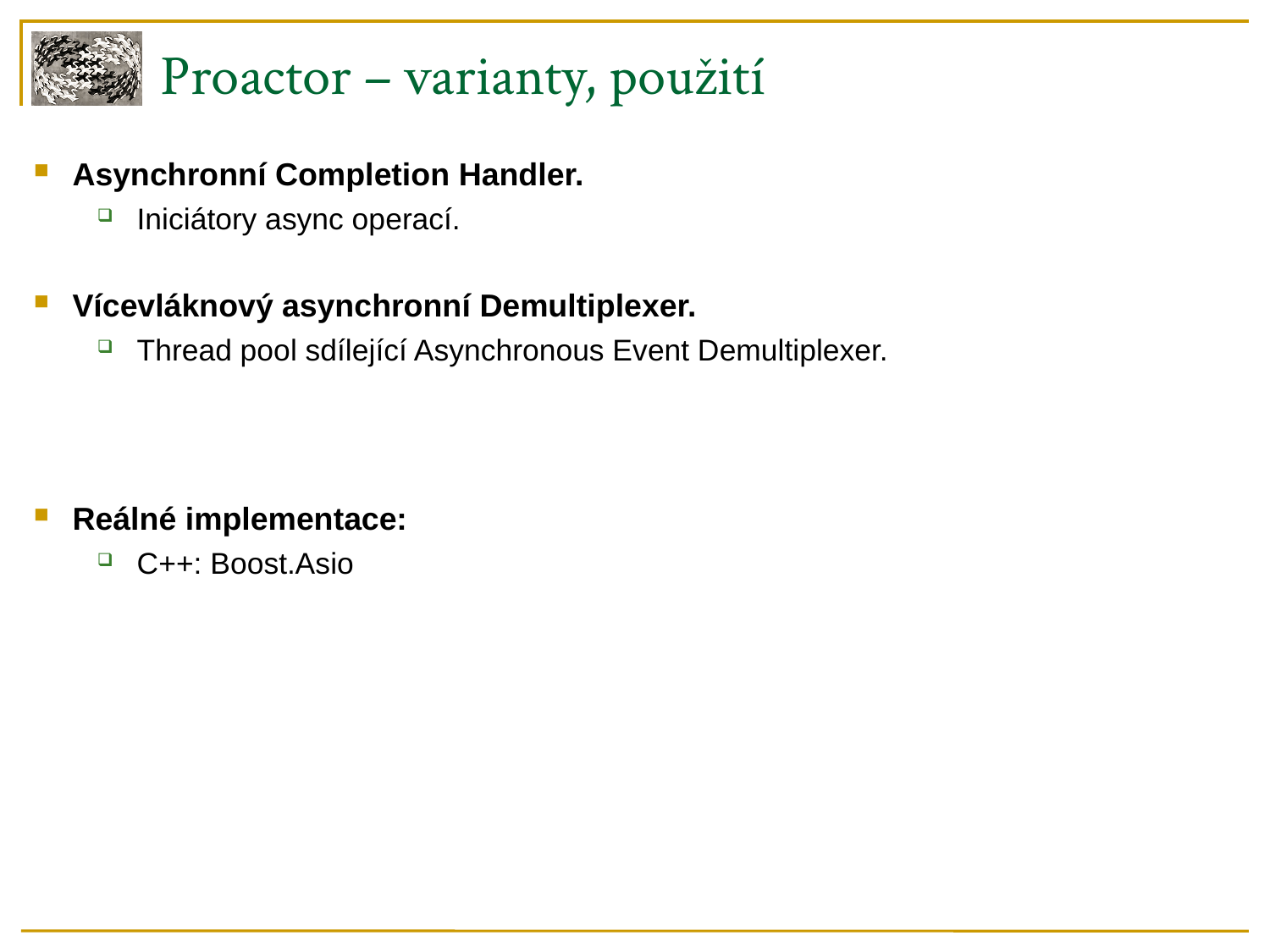

Proactor – varianty, použití
 Asynchronní Completion Handler.
Iniciátory async operací.

 Vícevláknový asynchronní Demultiplexer.
Thread pool sdílející Asynchronous Event Demultiplexer.

 Reálné implementace:
C++: Boost.Asio